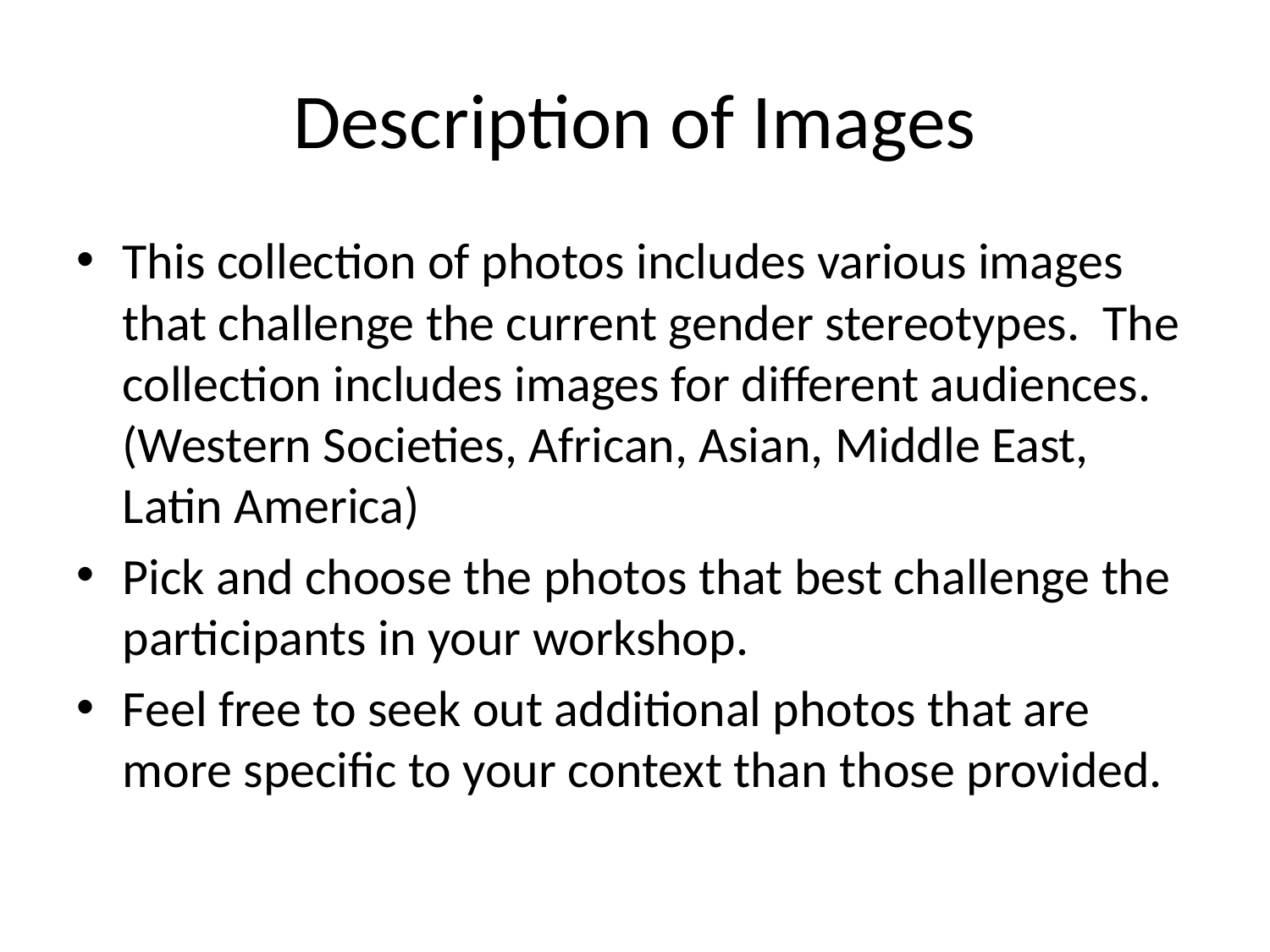

# Description of Images
This collection of photos includes various images that challenge the current gender stereotypes.  The collection includes images for different audiences.  (Western Societies, African, Asian, Middle East, Latin America)
Pick and choose the photos that best challenge the participants in your workshop.
Feel free to seek out additional photos that are more specific to your context than those provided.